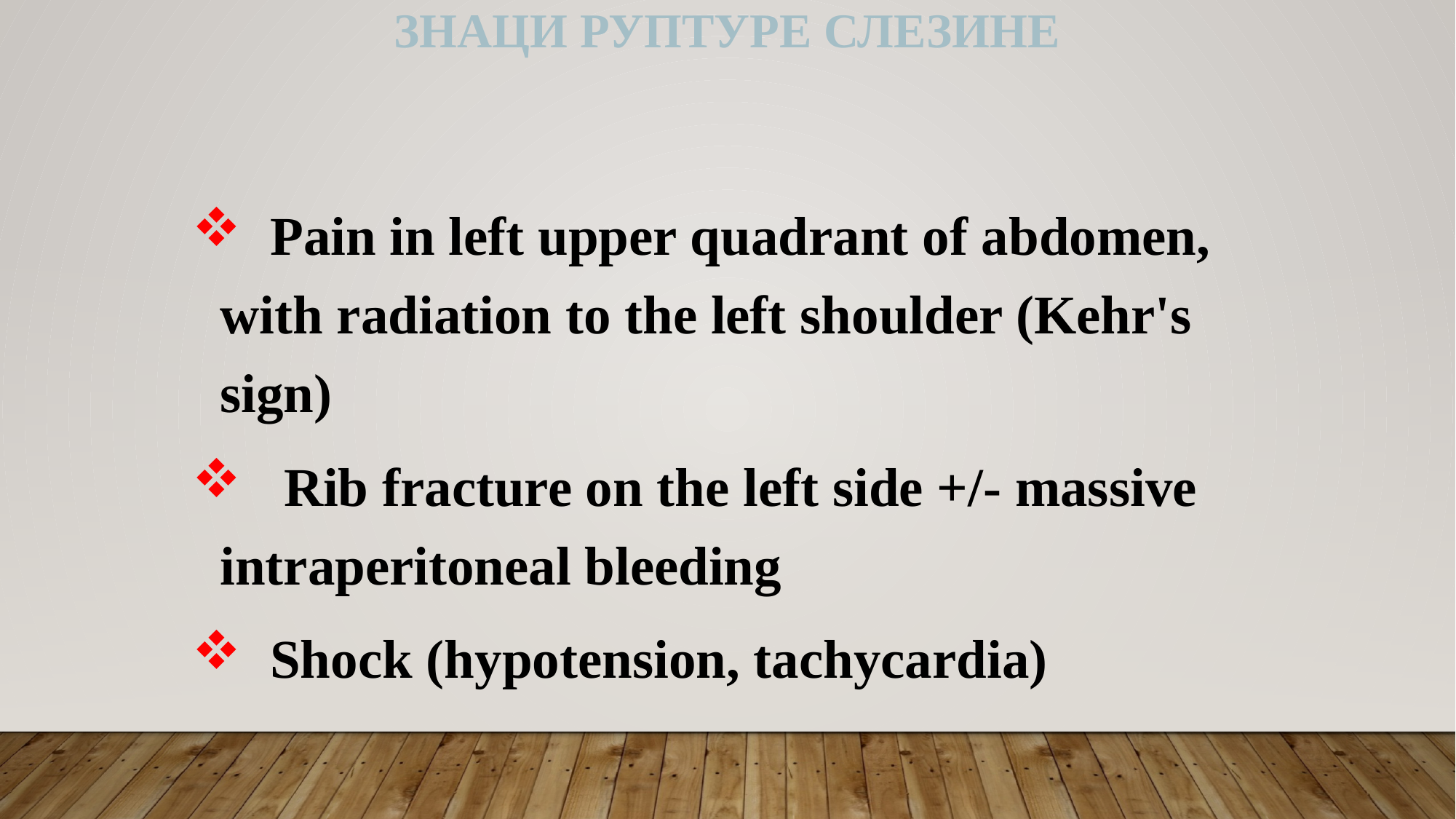

Знаци руптуре слезине
  Pain in left upper quadrant of abdomen, with radiation to the left shoulder (Kehr's sign)
   Rib fracture on the left side +/- massive intraperitoneal bleeding
  Shock (hypotension, tachycardia)